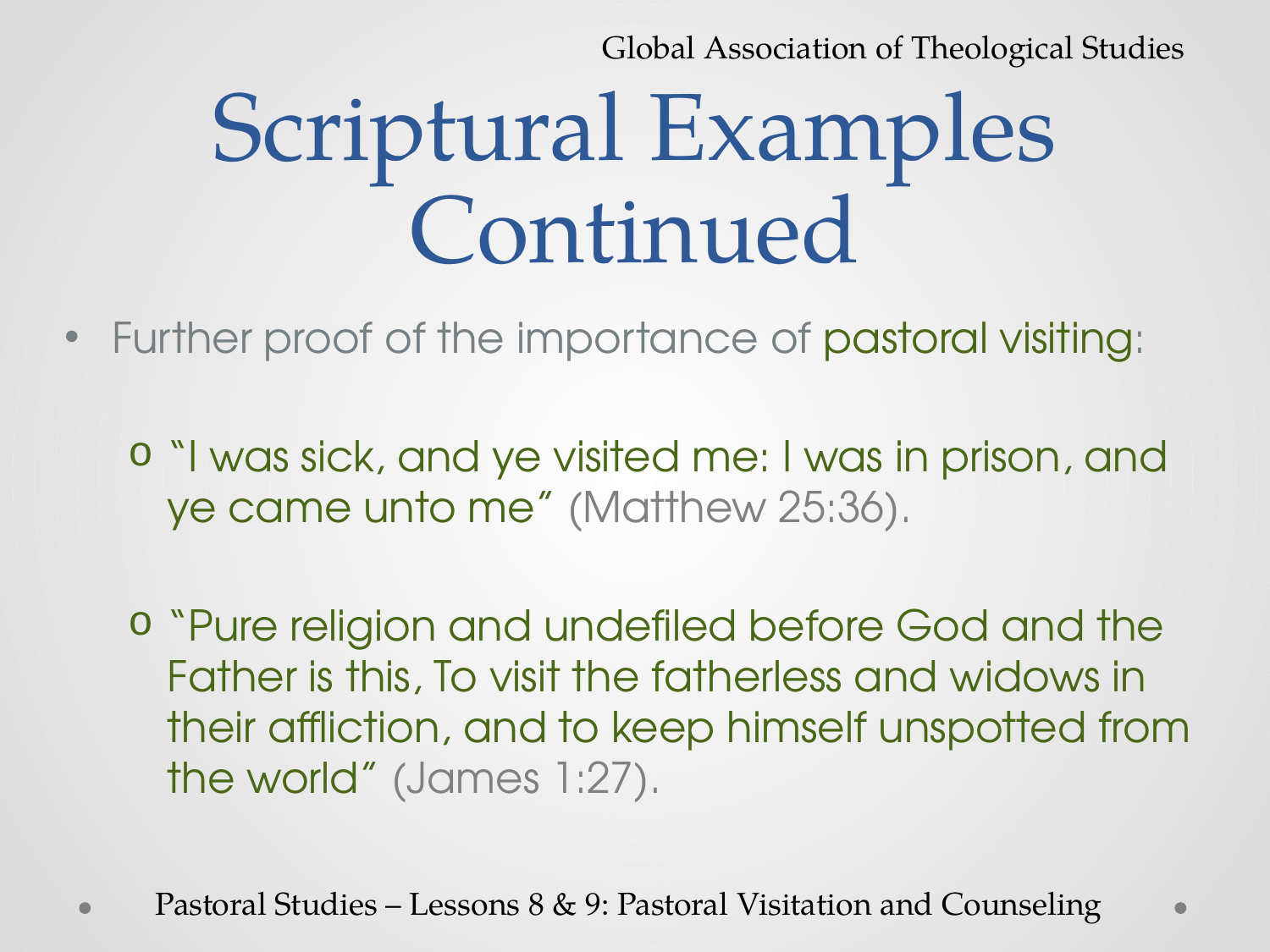

Global Association of Theological Studies
# Scriptural Examples Continued
Further proof of the importance of pastoral visiting:

“I was sick, and ye visited me: I was in prison, and ye came unto me” (Matthew 25:36).

“Pure religion and undefiled before God and the Father is this, To visit the fatherless and widows in their affliction, and to keep himself unspotted from the world” (James 1:27).
Pastoral Studies – Lessons 8 & 9: Pastoral Visitation and Counseling